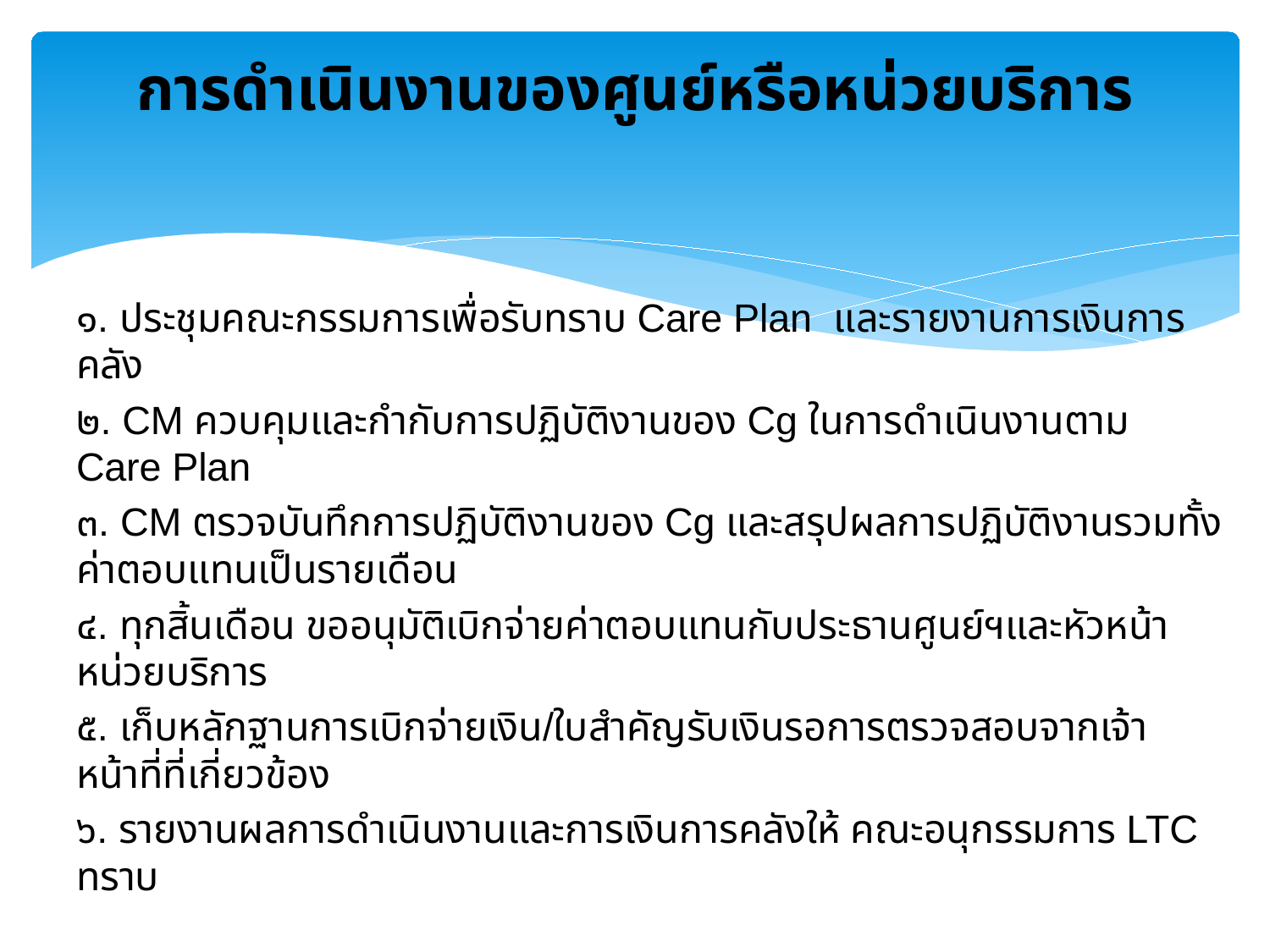

# การดำเนินงานของศูนย์หรือหน่วยบริการ
๑. ประชุมคณะกรรมการเพื่อรับทราบ Care Plan  และรายงานการเงินการคลัง
๒. CM ควบคุมและกำกับการปฏิบัติงานของ Cg ในการดำเนินงานตาม Care Plan
๓. CM ตรวจบันทึกการปฏิบัติงานของ Cg และสรุปผลการปฏิบัติงานรวมทั้งค่าตอบแทนเป็นรายเดือน
๔. ทุกสิ้นเดือน ขออนุมัติเบิกจ่ายค่าตอบแทนกับประธานศูนย์ฯและหัวหน้าหน่วยบริการ
๕. เก็บหลักฐานการเบิกจ่ายเงิน/ใบสำคัญรับเงินรอการตรวจสอบจากเจ้าหน้าที่ที่เกี่ยวข้อง
๖. รายงานผลการดำเนินงานและการเงินการคลังให้ คณะอนุกรรมการ LTC ทราบ